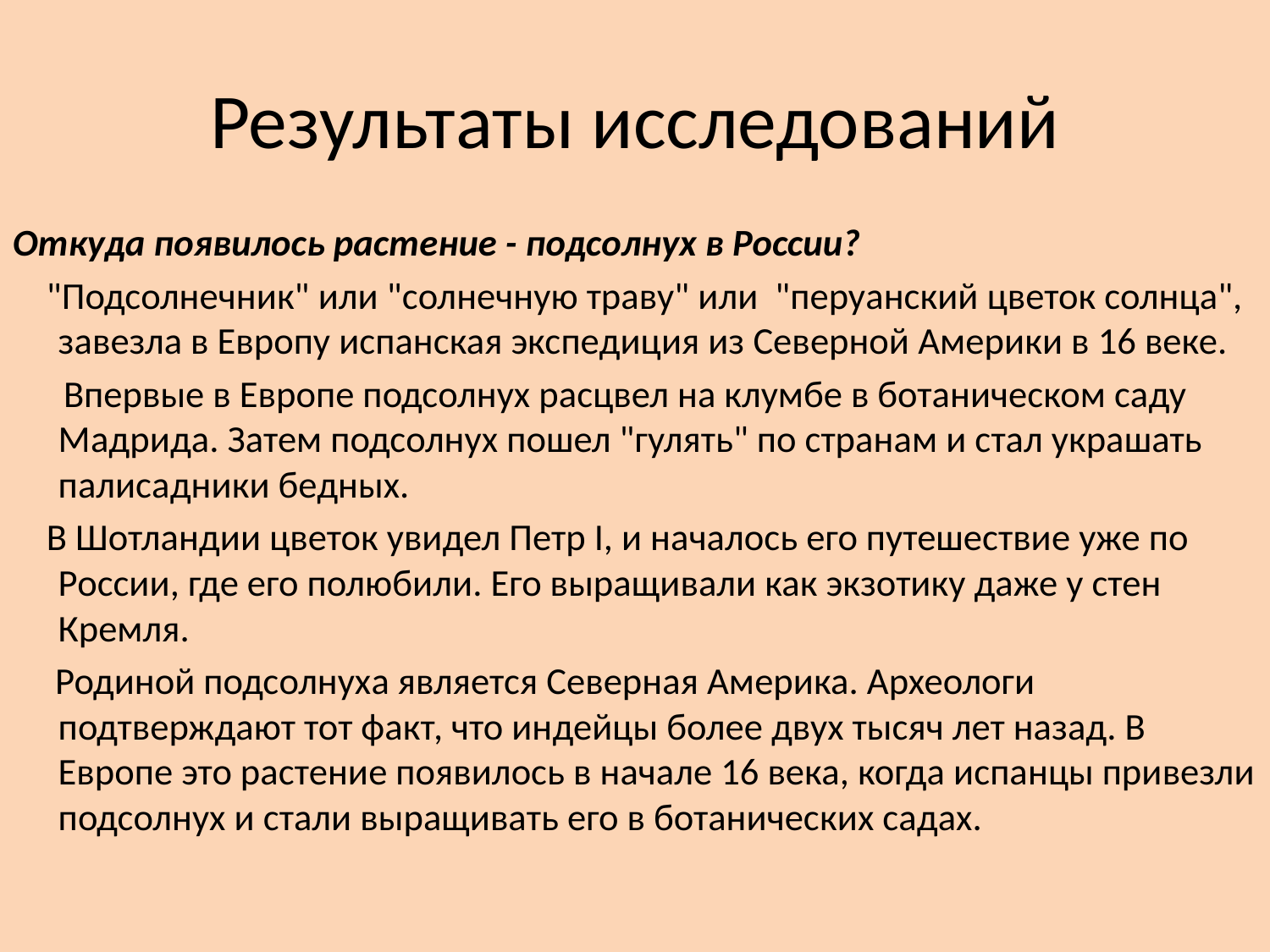

Откуда появилось растение - подсолнух в России?
    "Подсолнечник" или "солнечную траву" или  "перуанский цветок солнца", завезла в Европу испанская экспедиция из Северной Америки в 16 веке.
      Впервые в Европе подсолнух расцвел на клумбе в ботаническом саду Мадрида. Затем подсолнух пошел "гулять" по странам и стал украшать палисадники бедных.
    В Шотландии цветок увидел Петр I, и началось его путешествие уже по России, где его полюбили. Его выращивали как экзотику даже у стен Кремля.
     Родиной подсолнуха является Северная Америка. Археологи подтверждают тот факт, что индейцы более двух тысяч лет назад. В Европе это растение появилось в начале 16 века, когда испанцы привезли подсолнух и стали выращивать его в ботанических садах.

# Результаты исследований